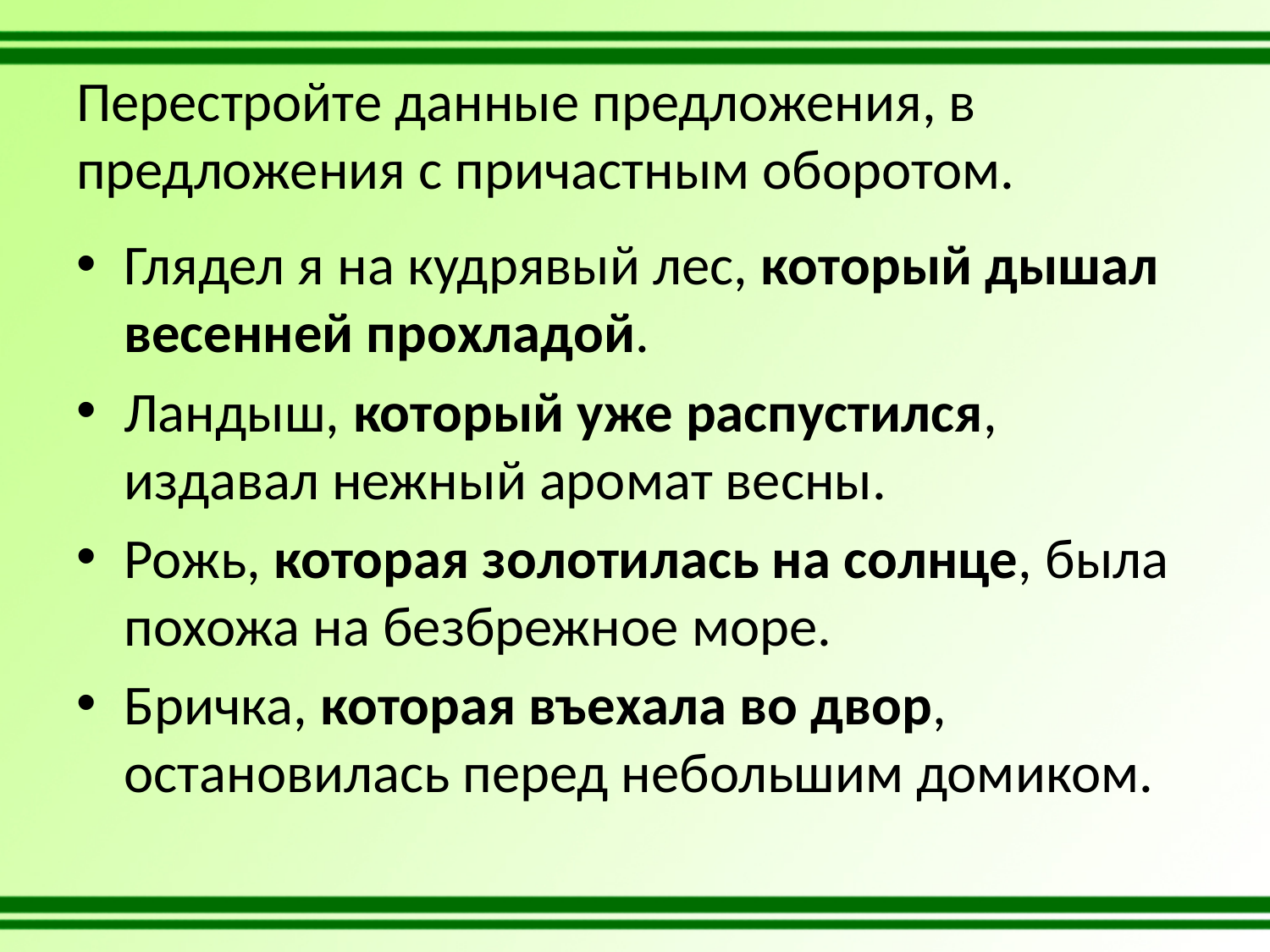

# Перестройте данные предложения, в предложения с причастным оборотом.
Глядел я на кудрявый лес, который дышал весенней прохладой.
Ландыш, который уже распустился, издавал нежный аромат весны.
Рожь, которая золотилась на солнце, была похожа на безбрежное море.
Бричка, которая въехала во двор, остановилась перед небольшим домиком.